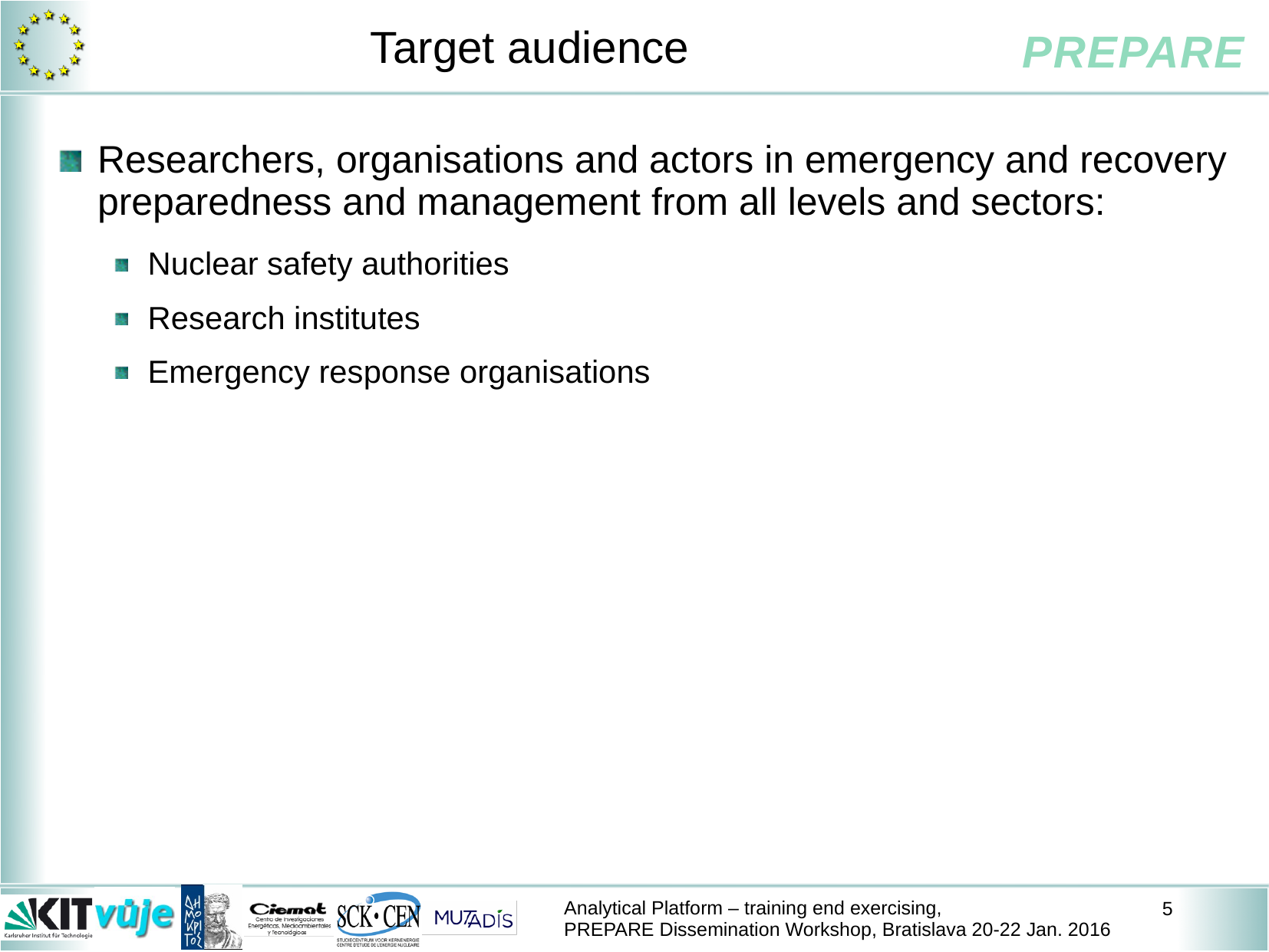

# Target audience
Researchers, organisations and actors in emergency and recovery preparedness and management from all levels and sectors:
Nuclear safety authorities
Research institutes
Emergency response organisations